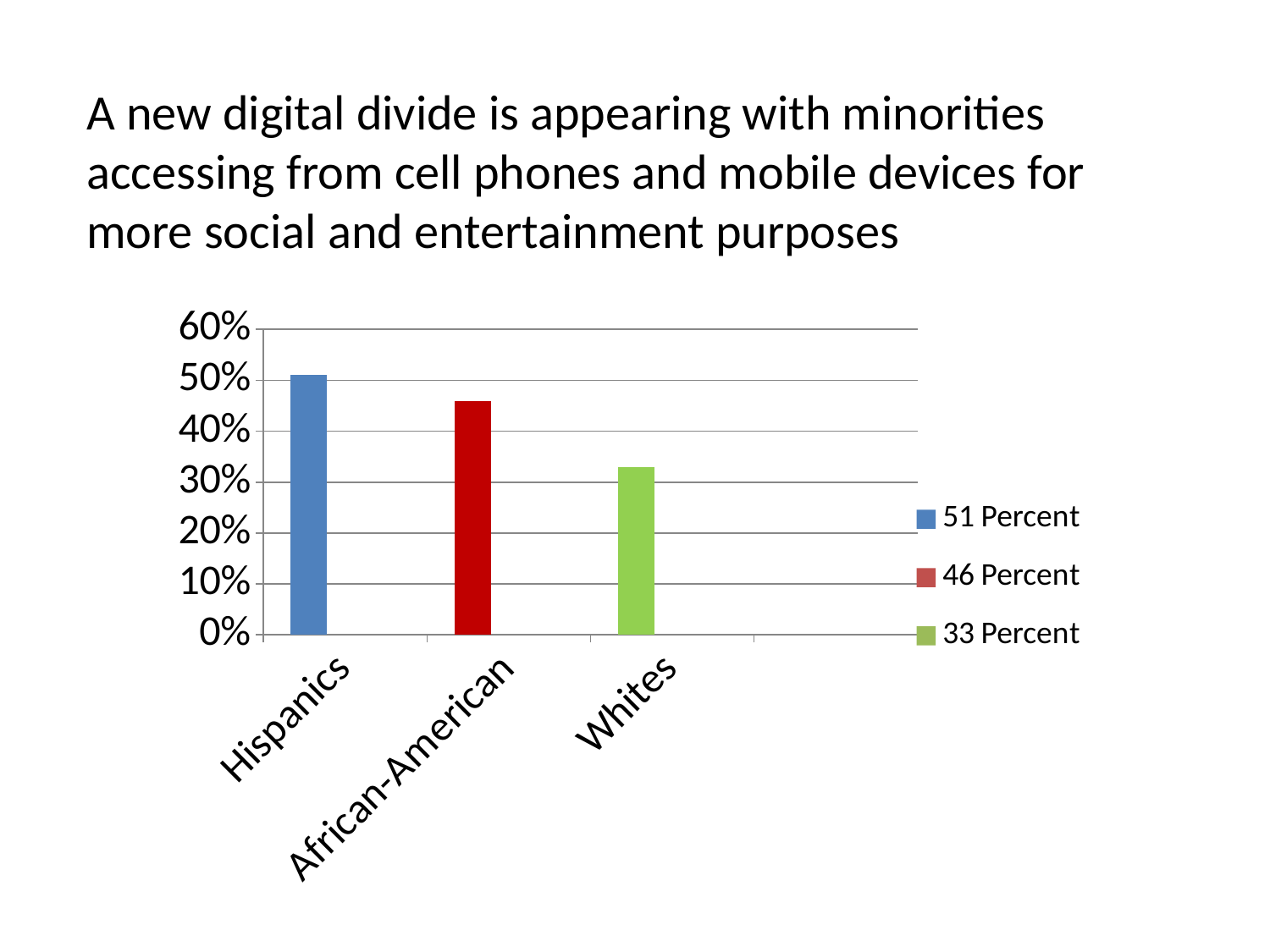

A new digital divide is appearing with minorities accessing from cell phones and mobile devices for more social and entertainment purposes

### Chart

| Category | 51 Percent | 46 Percent | 33 Percent |
|---|---|---|---|
| Hispanics | 0.51 | None | None |
| African-American | 0.46 | None | None |
| Whites | 0.33000000000000046 | None | None |